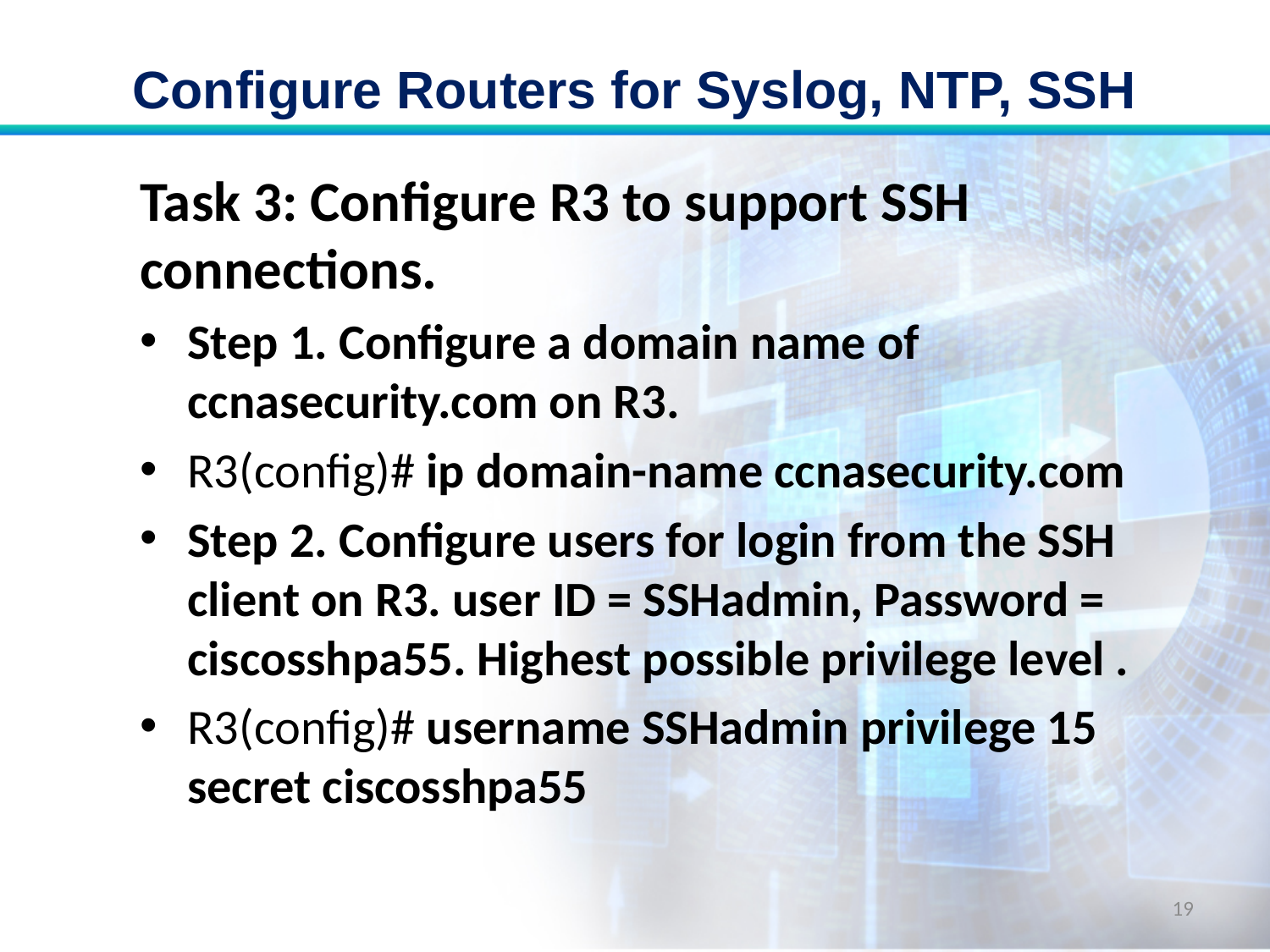

# Configure Routers for Syslog, NTP, SSH
Task 3: Configure R3 to support SSH connections.
Step 1. Configure a domain name of ccnasecurity.com on R3.
R3(config)# ip domain-name ccnasecurity.com
Step 2. Configure users for login from the SSH client on R3. user ID = SSHadmin, Password = ciscosshpa55. Highest possible privilege level .
R3(config)# username SSHadmin privilege 15 secret ciscosshpa55

19